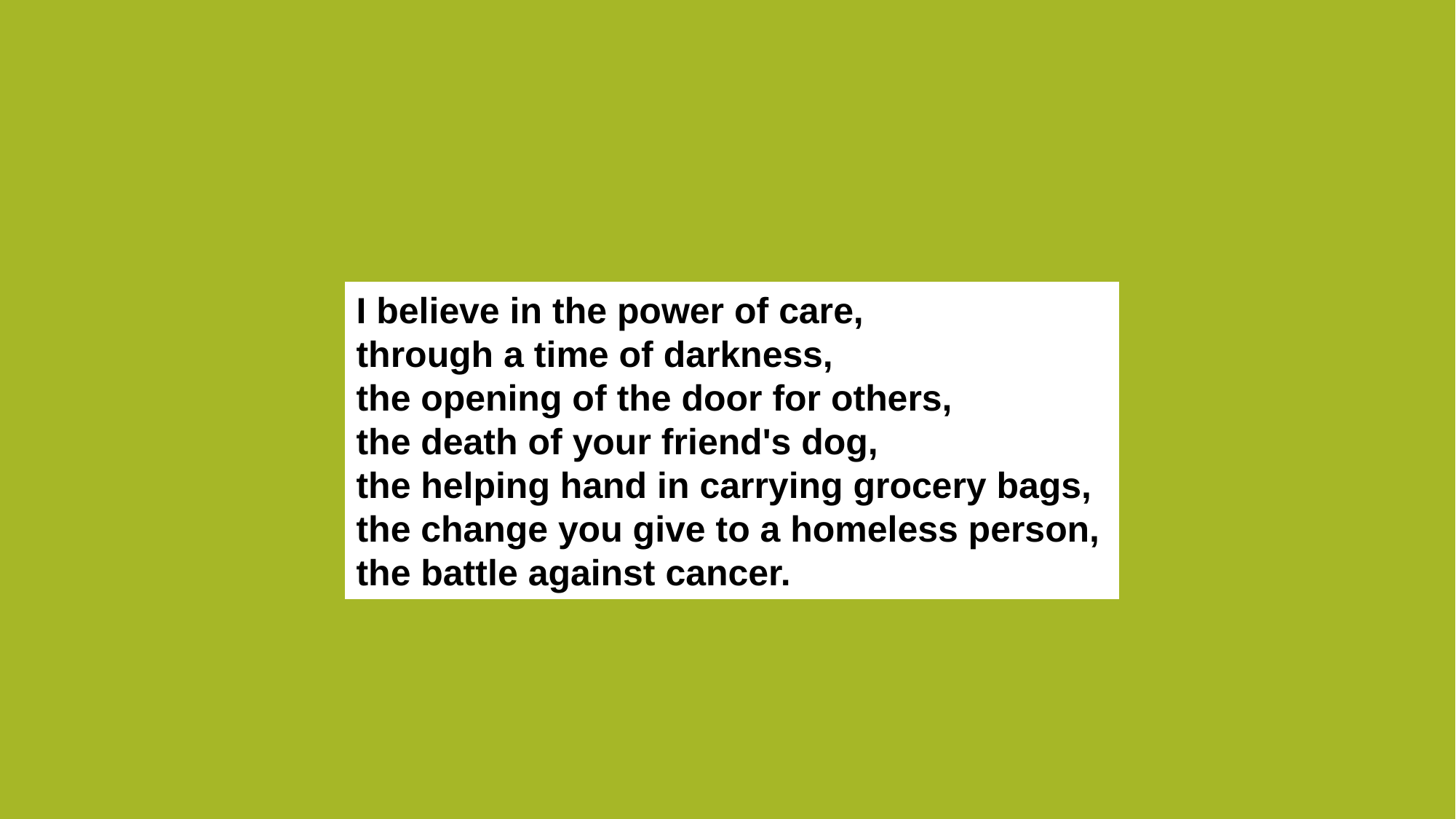

#
I believe in the power of care,
through a time of darkness,
the opening of the door for others,
the death of your friend's dog,
the helping hand in carrying grocery bags,
the change you give to a homeless person,
the battle against cancer.